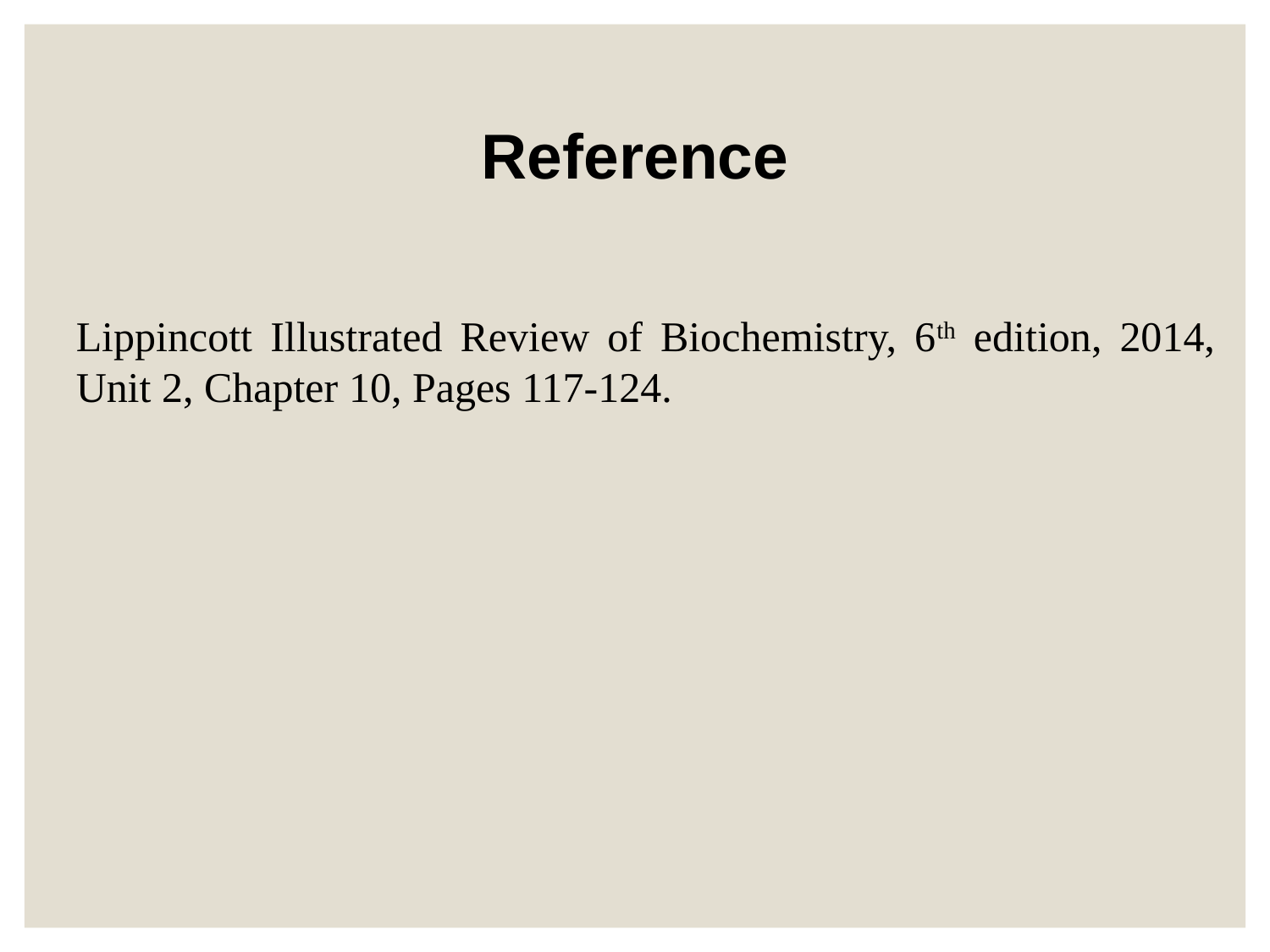

# Reference
Lippincott Illustrated Review of Biochemistry, 6th edition, 2014, Unit 2, Chapter 10, Pages 117-124.